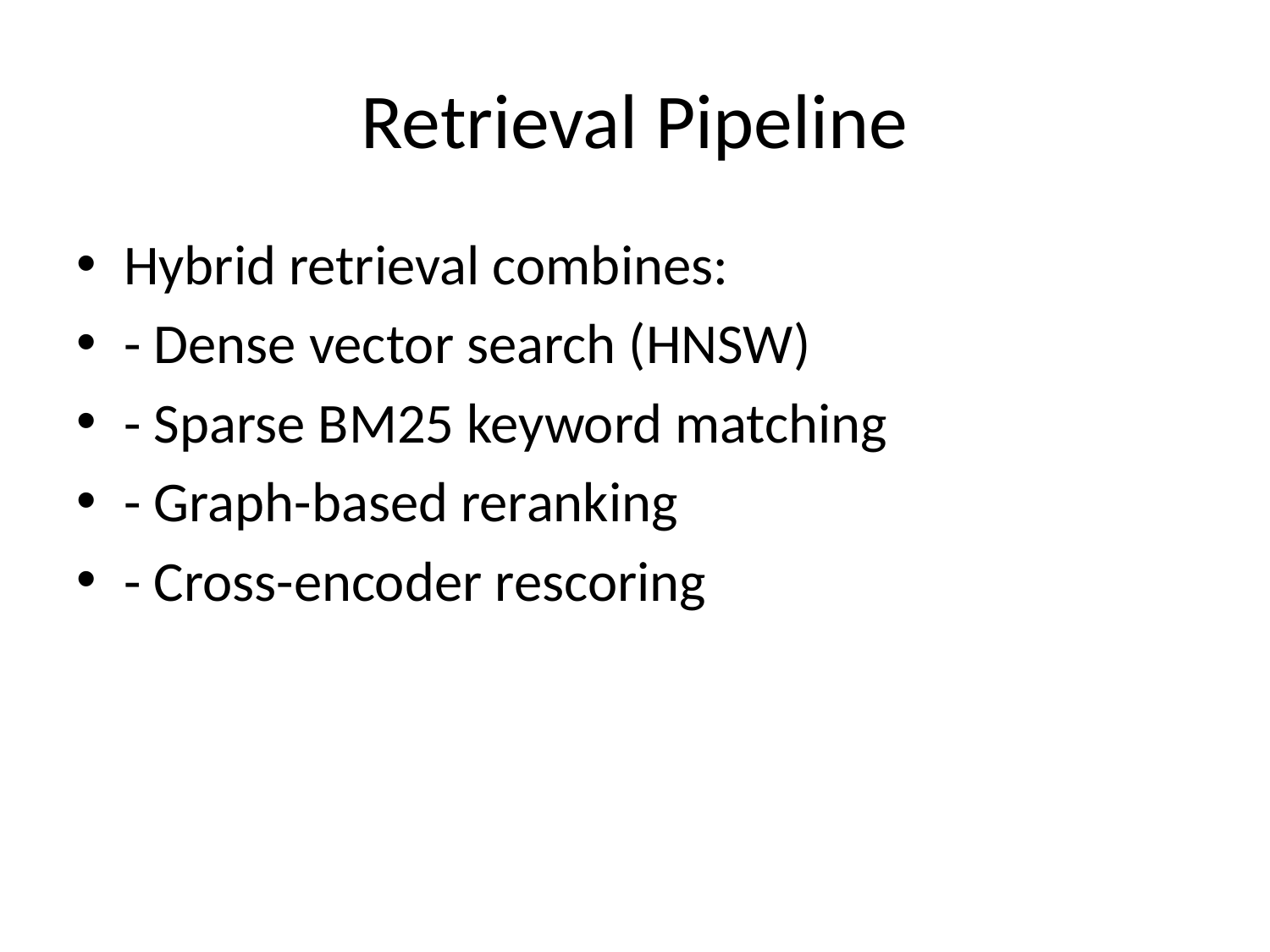

# Retrieval Pipeline
Hybrid retrieval combines:
- Dense vector search (HNSW)
- Sparse BM25 keyword matching
- Graph-based reranking
- Cross-encoder rescoring